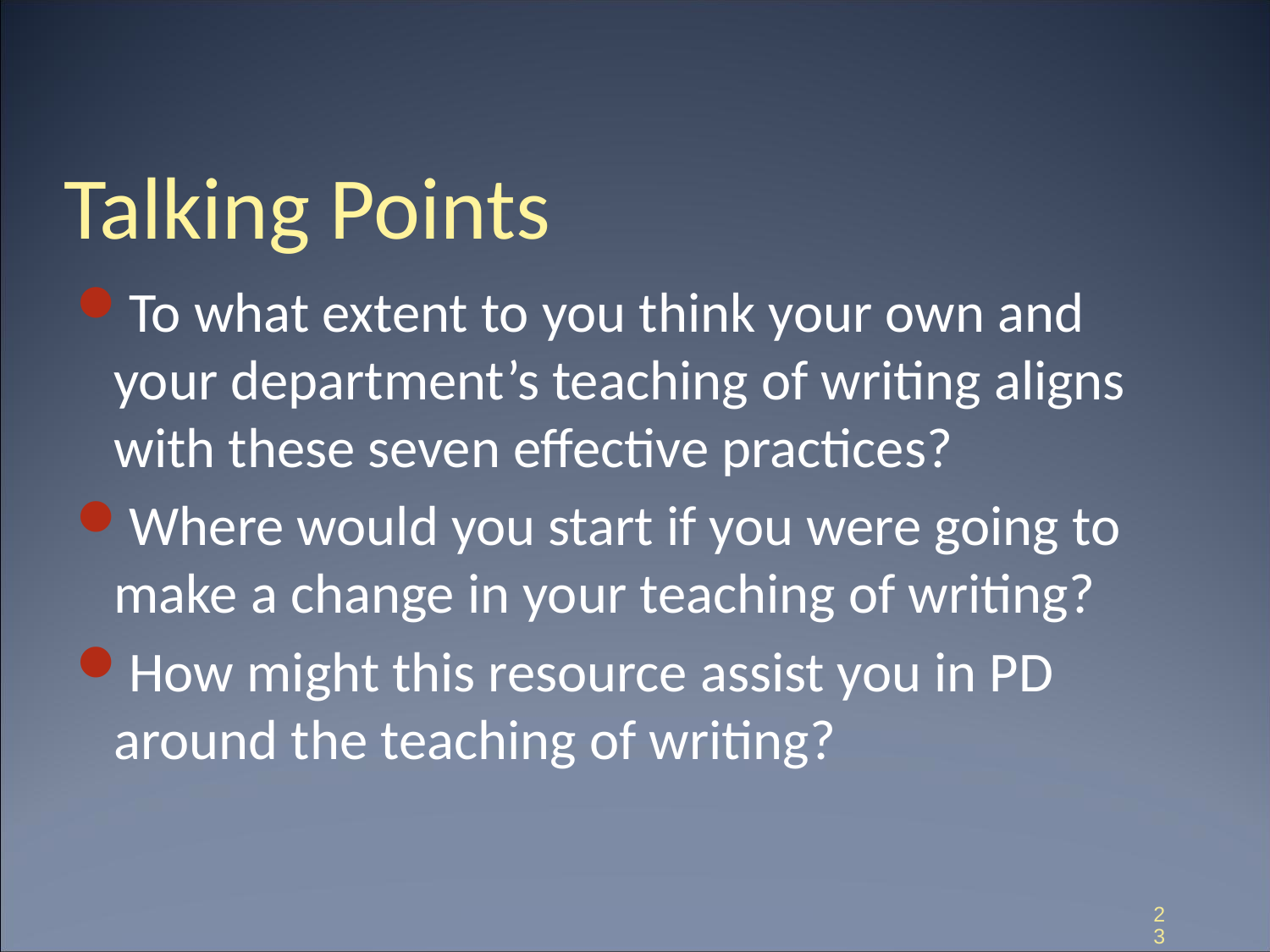

# Talking Points
To what extent to you think your own and your department’s teaching of writing aligns with these seven effective practices?
Where would you start if you were going to make a change in your teaching of writing?
How might this resource assist you in PD around the teaching of writing?
23